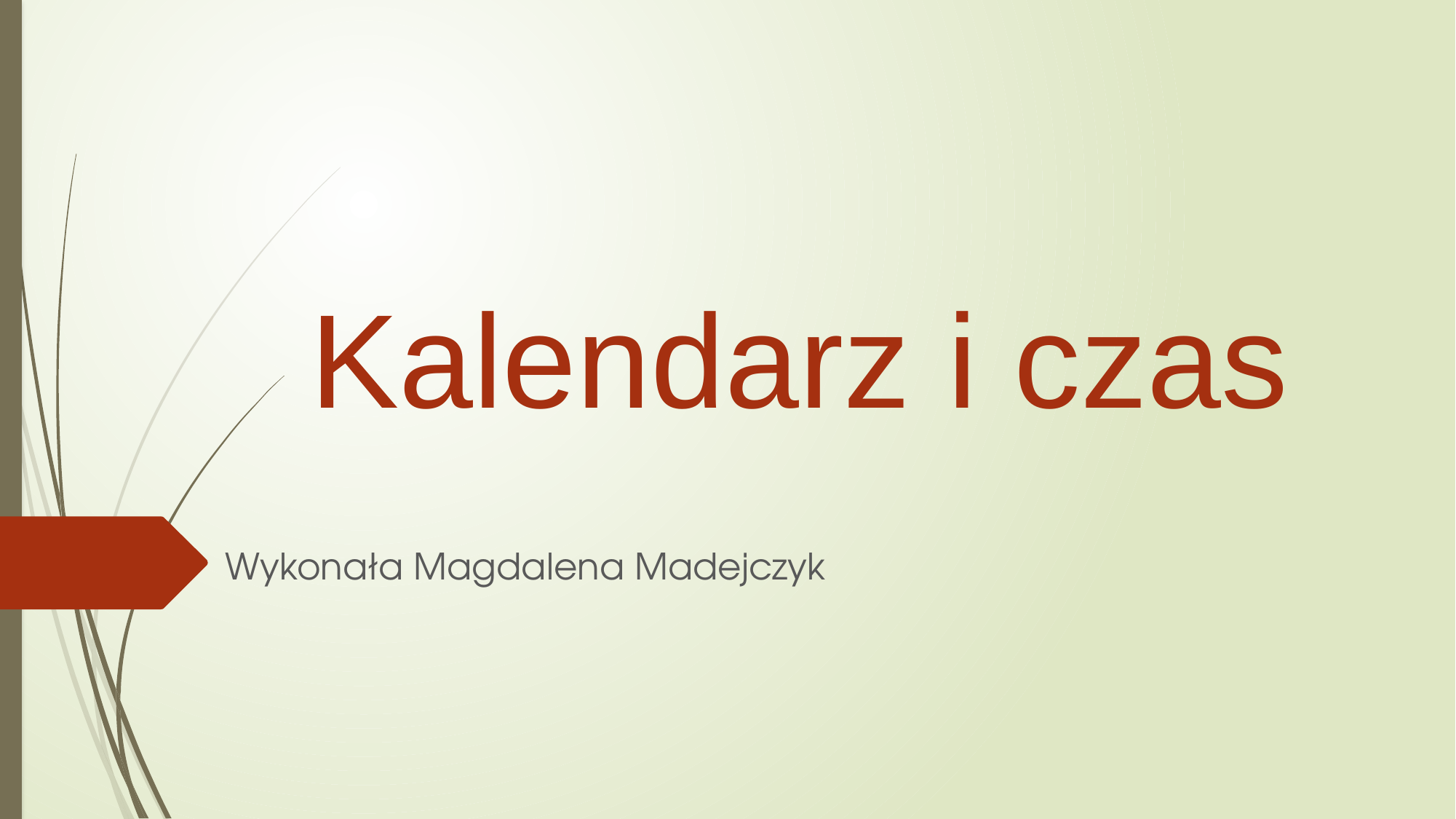

# Kalendarz i czas
Wykonała Magdalena Madejczyk